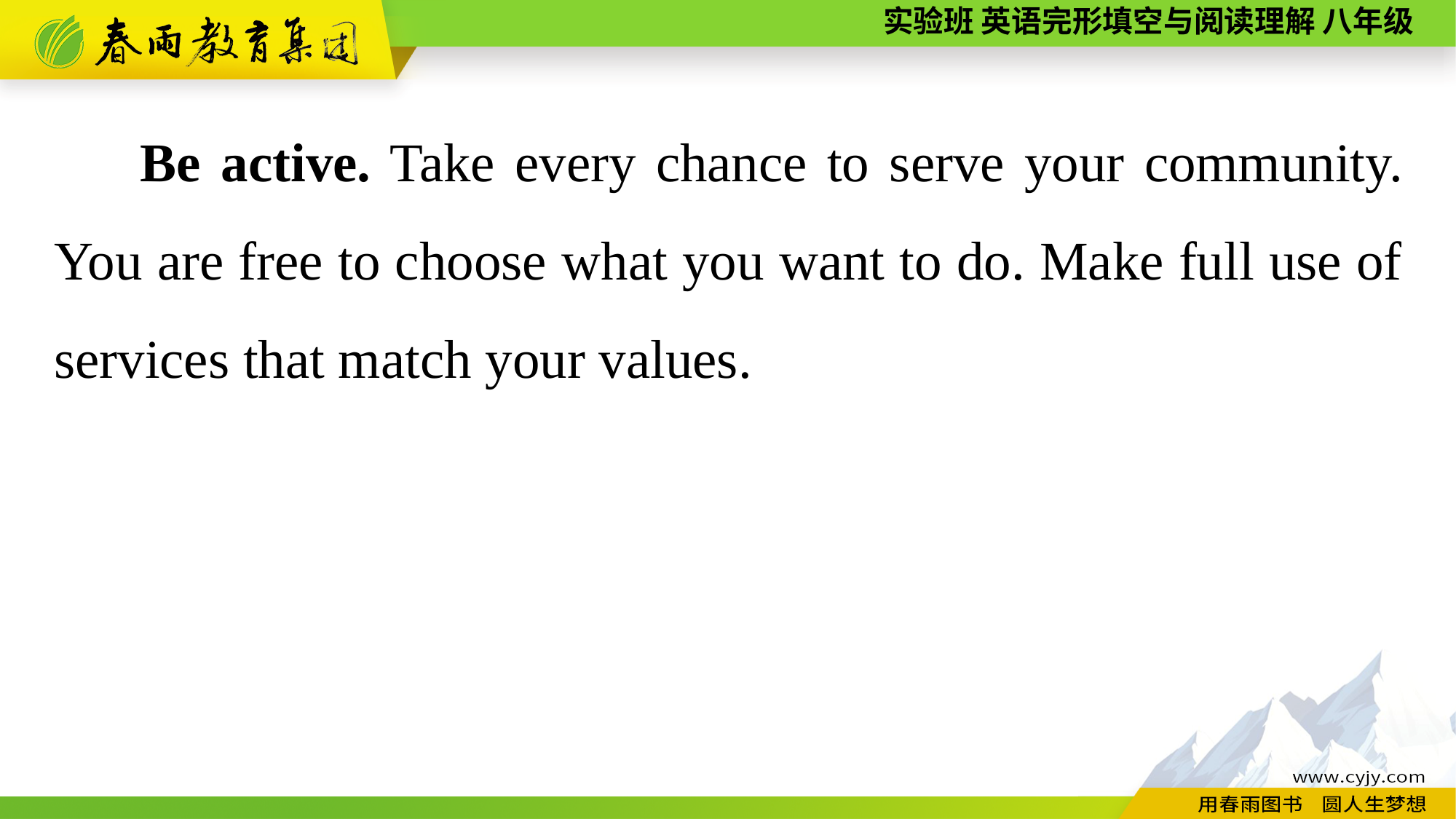

Be active. Take every chance to serve your community. You are free to choose what you want to do. Make full use of services that match your values.